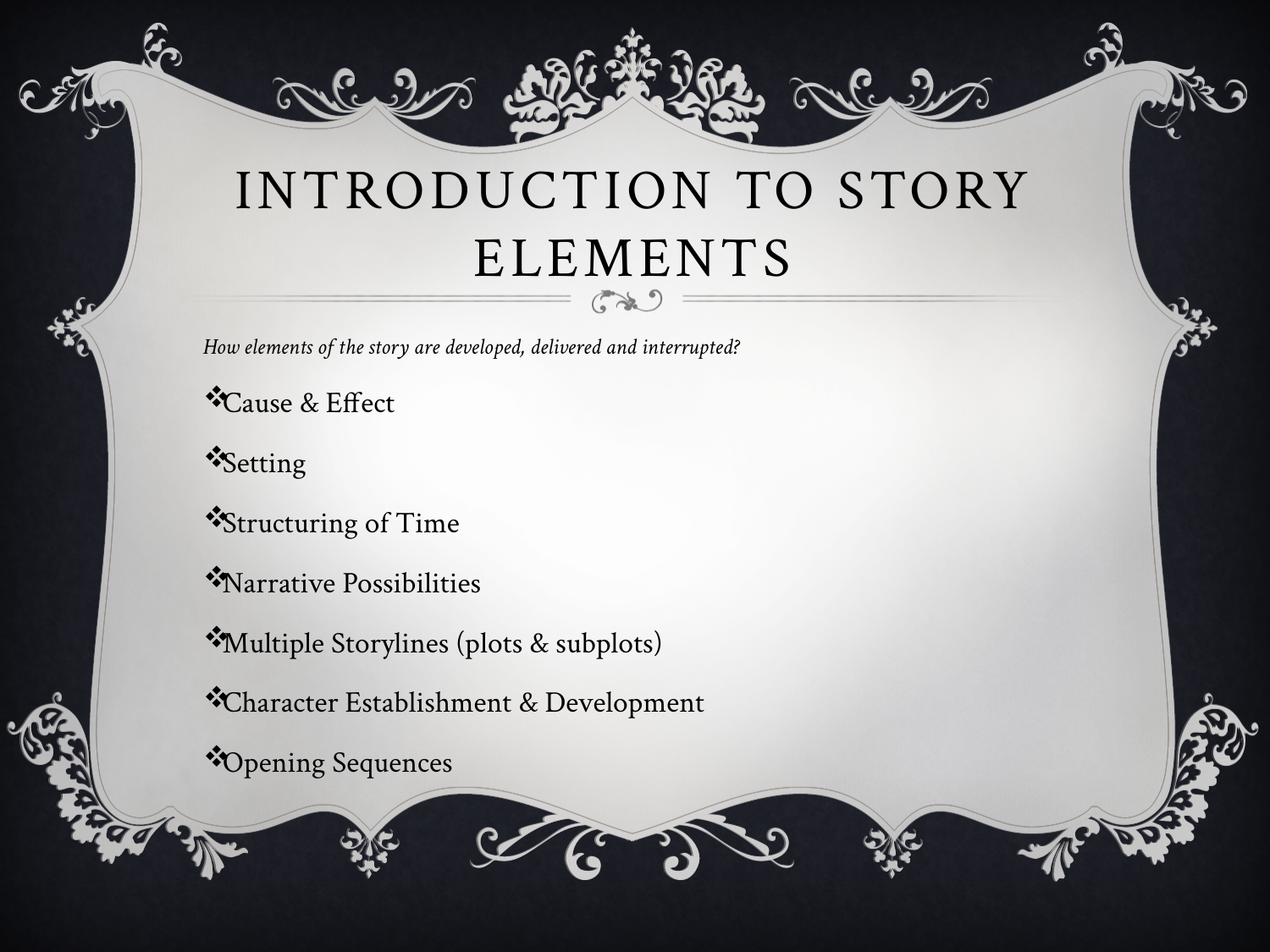

# Introduction to story elements
How elements of the story are developed, delivered and interrupted?
Cause & Effect
Setting
Structuring of Time
Narrative Possibilities
Multiple Storylines (plots & subplots)
Character Establishment & Development
Opening Sequences